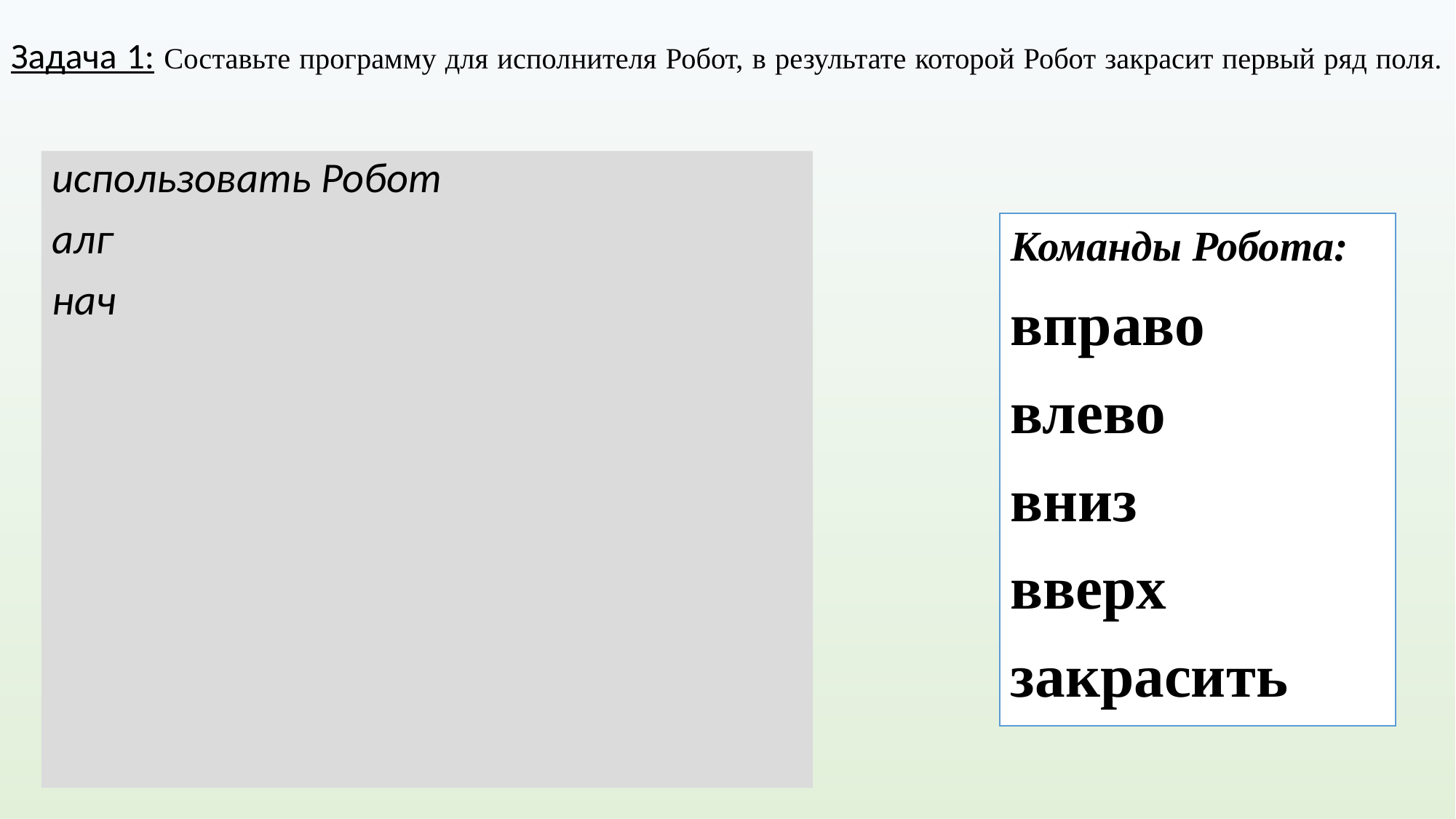

# Задача 1: Составьте программу для исполнителя Робот, в результате которой Робот закрасит первый ряд поля.
использовать Робот
алг
нач

Команды Робота:
вправо
влево
вниз
вверх
закрасить